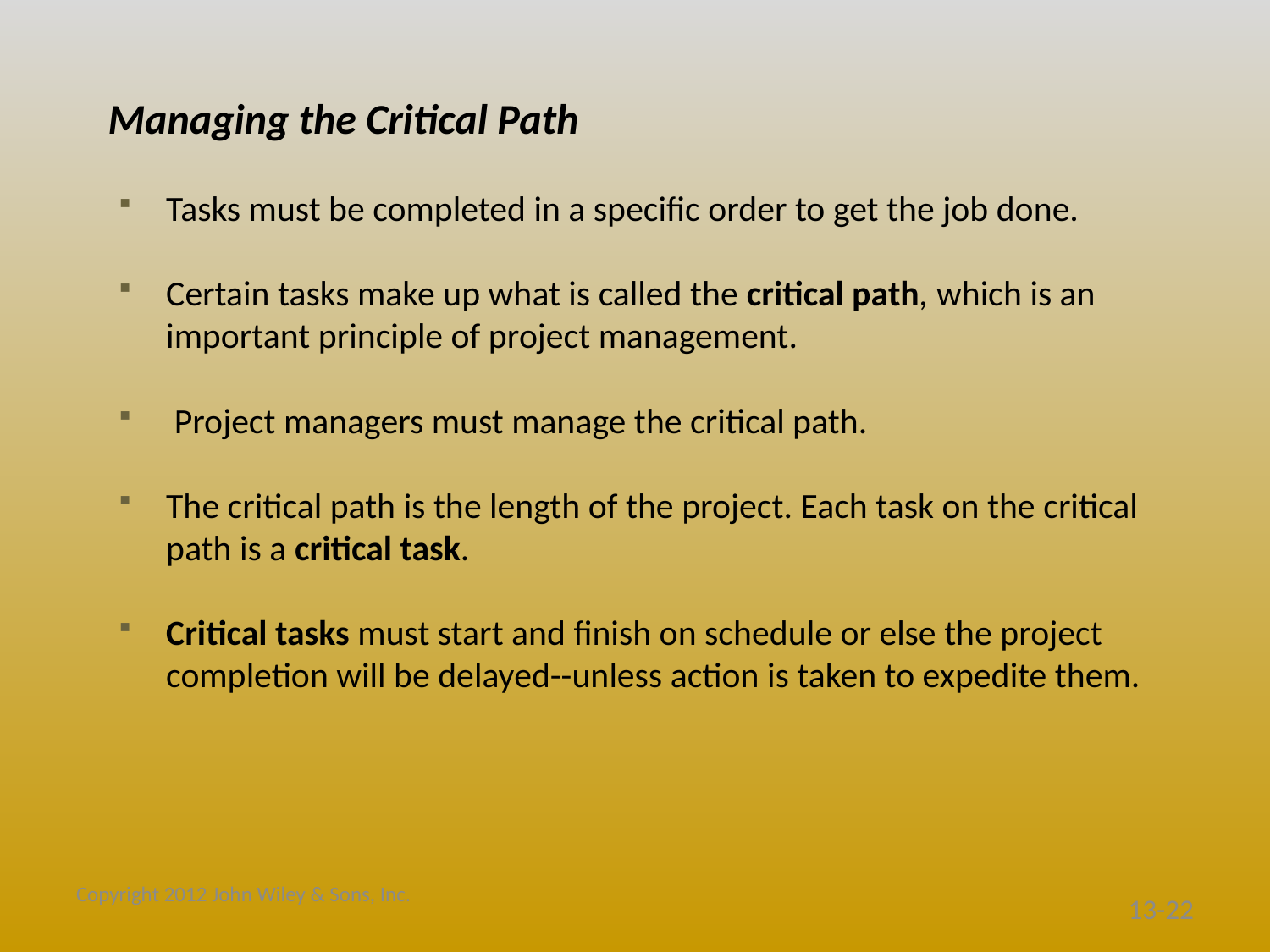

# Managing the Critical Path
Tasks must be completed in a specific order to get the job done.
Certain tasks make up what is called the critical path, which is an important principle of project management.
 Project managers must manage the critical path.
The critical path is the length of the project. Each task on the critical path is a critical task.
Critical tasks must start and finish on schedule or else the project completion will be delayed--unless action is taken to expedite them.
Copyright 2012 John Wiley & Sons, Inc.
13-22